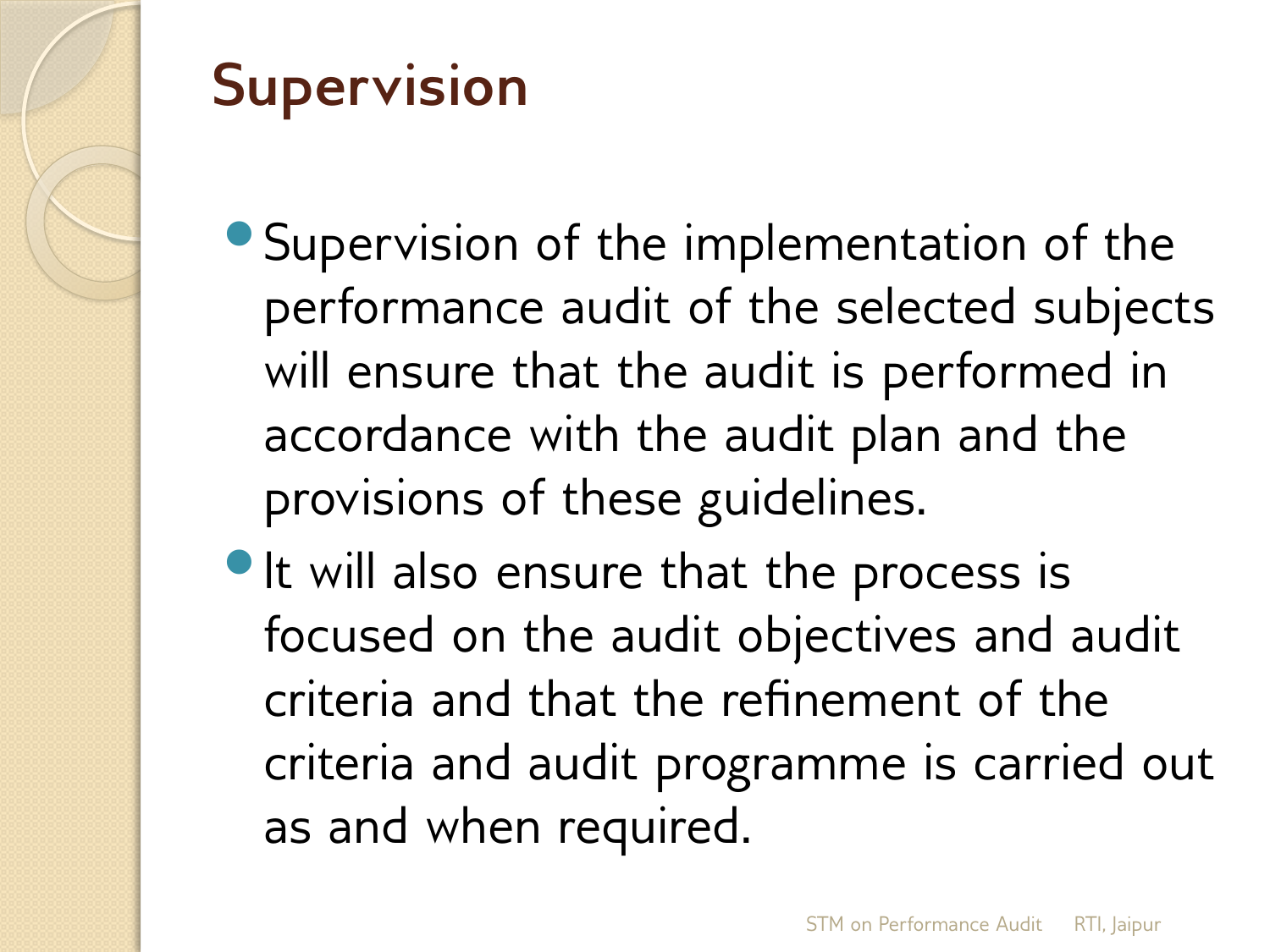

# Supervision
Supervision of the implementation of the performance audit of the selected subjects will ensure that the audit is performed in accordance with the audit plan and the provisions of these guidelines.
It will also ensure that the process is focused on the audit objectives and audit criteria and that the refinement of the criteria and audit programme is carried out as and when required.
STM on Performance Audit     RTI, Jaipur